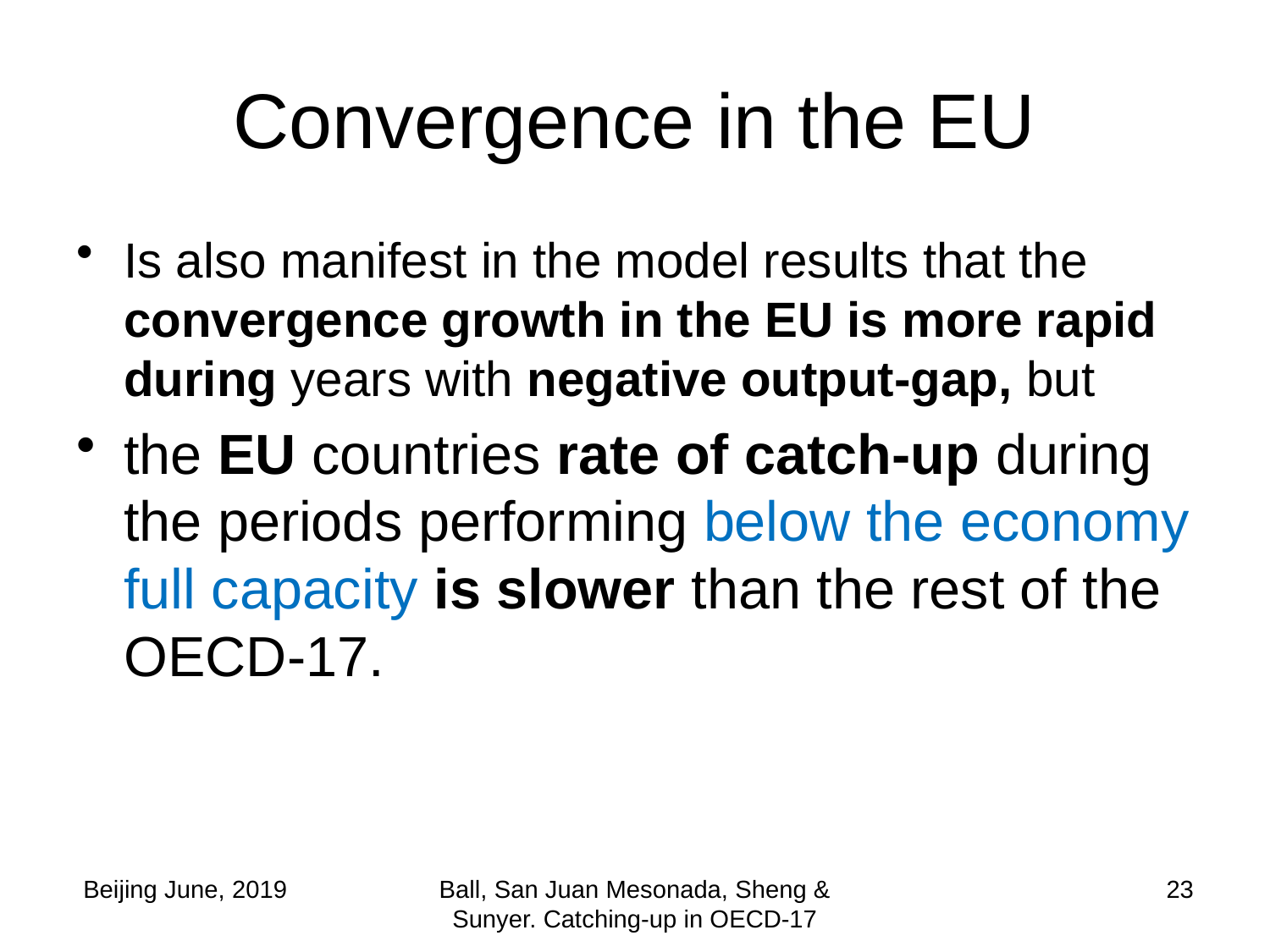

# Convergence in the EU
Is also manifest in the model results that the convergence growth in the EU is more rapid during years with negative output-gap, but
the EU countries rate of catch-up during the periods performing below the economy full capacity is slower than the rest of the OECD-17.

 Beijing June, 2019
Ball, San Juan Mesonada, Sheng & Sunyer. Catching-up in OECD-17
23